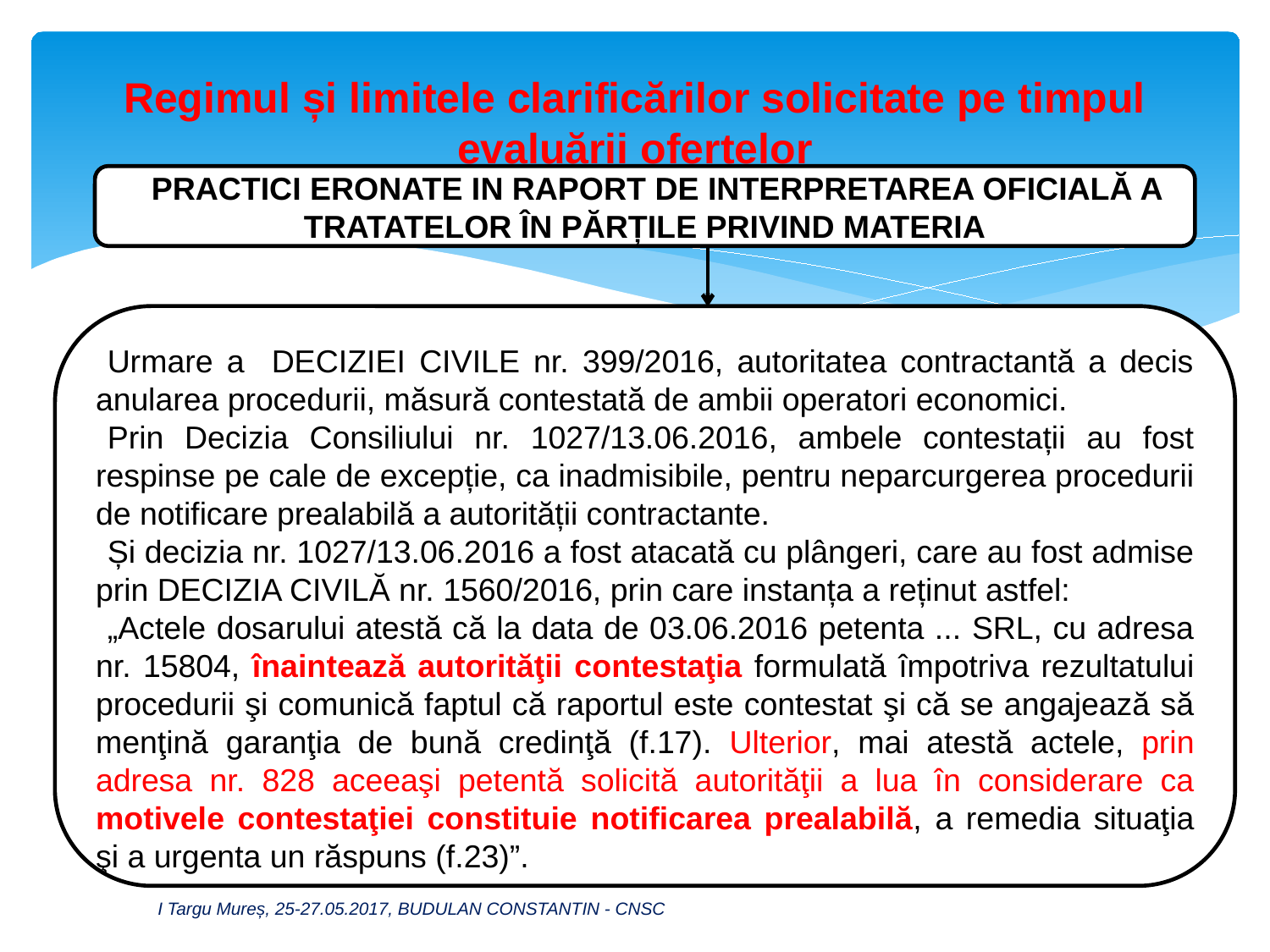

# Regimul și limitele clarificărilor solicitate pe timpul evaluării ofertelor
PRACTICI ERONATE IN RAPORT DE INTERPRETAREA OFICIALĂ A TRATATELOR ÎN PĂRȚILE PRIVIND MATERIA
Urmare a  DECIZIEI CIVILE nr. 399/2016, autoritatea contractantă a decis anularea procedurii, măsură contestată de ambii operatori economici.
Prin Decizia Consiliului nr. 1027/13.06.2016, ambele contestații au fost respinse pe cale de excepție, ca inadmisibile, pentru neparcurgerea procedurii de notificare prealabilă a autorității contractante.
Și decizia nr. 1027/13.06.2016 a fost atacată cu plângeri, care au fost admise prin DECIZIA CIVILĂ nr. 1560/2016, prin care instanța a reținut astfel:
„Actele dosarului atestă că la data de 03.06.2016 petenta ... SRL, cu adresa nr. 15804, înaintează autorităţii contestaţia formulată împotriva rezultatului procedurii şi comunică faptul că raportul este contestat şi că se angajează să menţină garanţia de bună credinţă (f.17). Ulterior, mai atestă actele, prin adresa nr. 828 aceeaşi petentă solicită autorităţii a lua în considerare ca motivele contestaţiei constituie notificarea prealabilă, a remedia situaţia şi a urgenta un răspuns (f.23)”.

I Targu Mureș, 25-27.05.2017, BUDULAN CONSTANTIN - CNSC